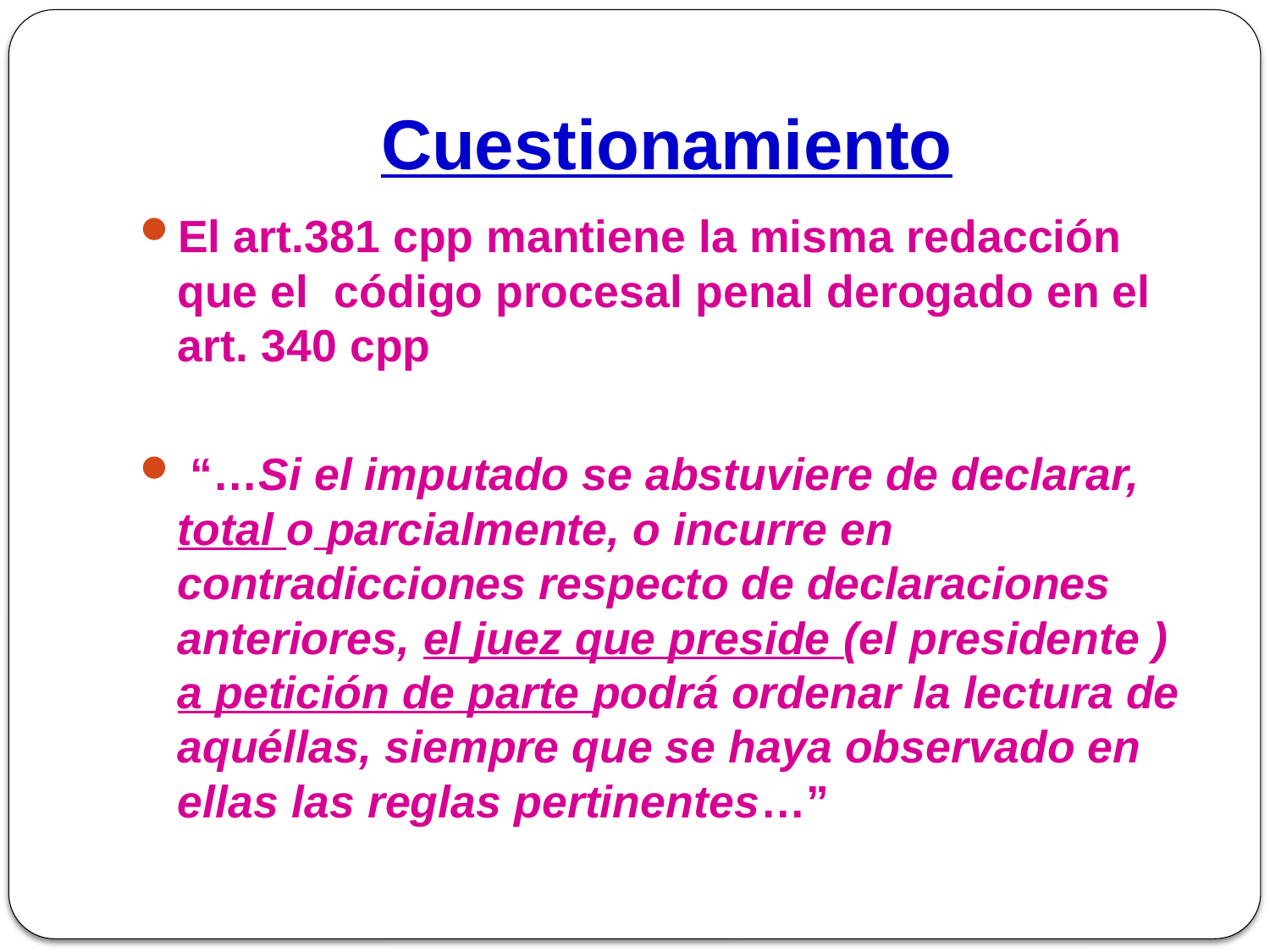

# Cuestionamiento
El art.381 cpp mantiene la misma redacción que el  código procesal penal derogado en el art. 340 cpp

 “…Si el imputado se abstuviere de declarar, total o parcialmente, o incurre en contradicciones respecto de declaraciones anteriores, el juez que preside (el presidente ) a petición de parte podrá ordenar la lectura de aquéllas, siempre que se haya observado en ellas las reglas pertinentes…”